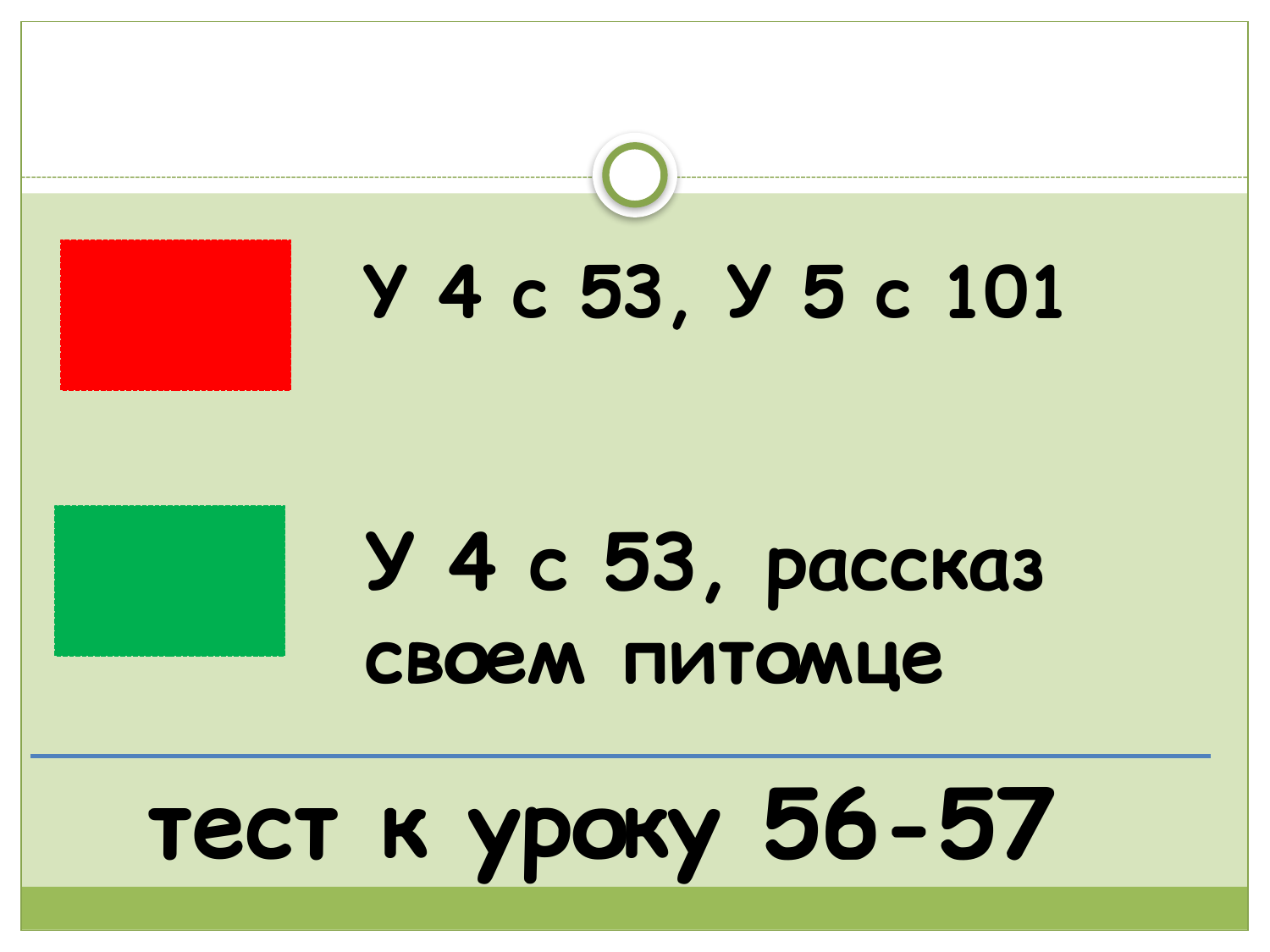

Y 4 c 53, У 5 с 101

У 4 c 53, рассказ своем питомце
тест к уроку 56-57